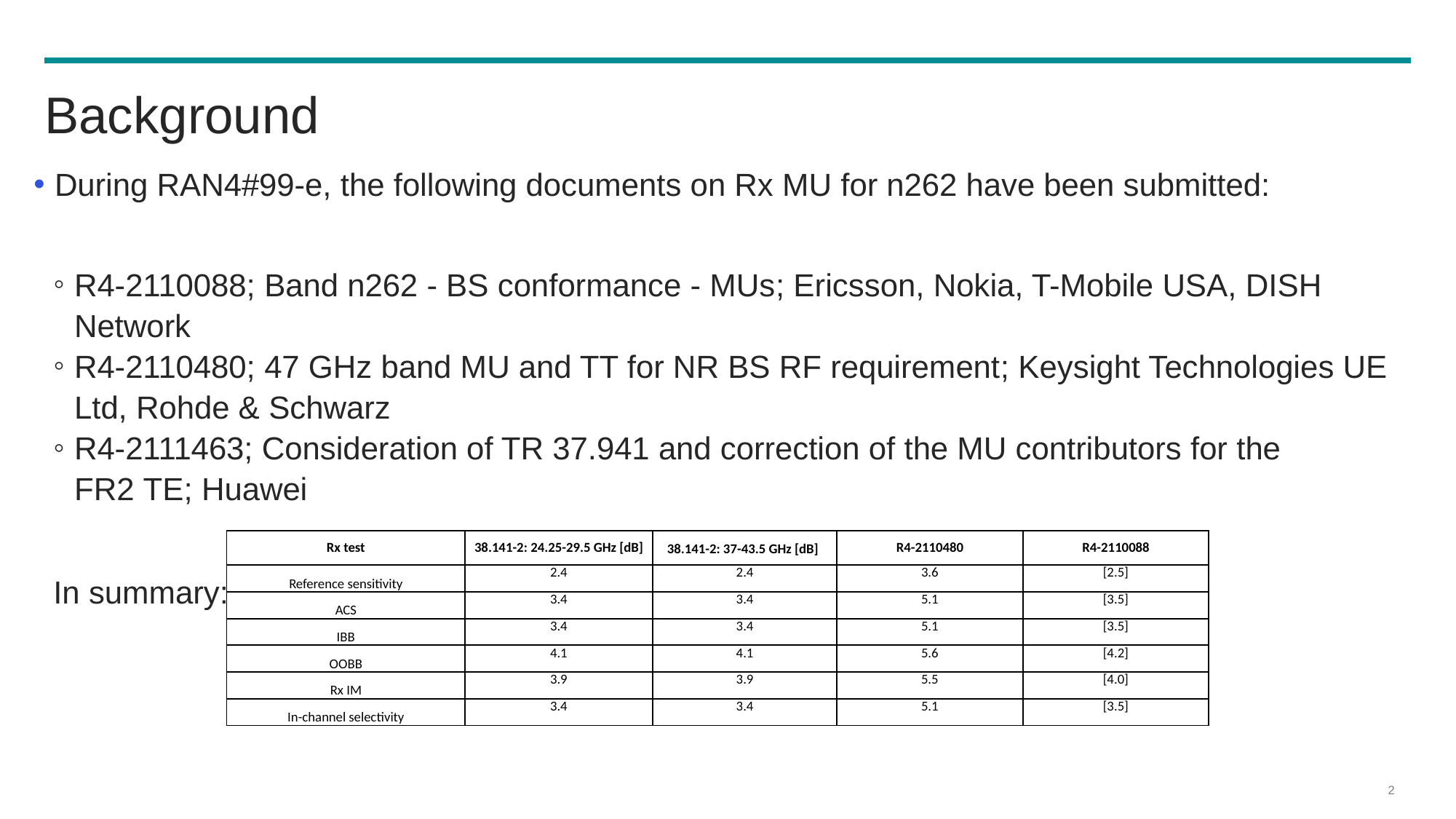

# Background
During RAN4#99-e, the following documents on Rx MU for n262 have been submitted:

R4-2110088; Band n262 - BS conformance - MUs; Ericsson, Nokia, T-Mobile USA, DISH Network
R4-2110480; 47 GHz band MU and TT for NR BS RF requirement; Keysight Technologies UE Ltd, Rohde & Schwarz
R4-2111463; Consideration of TR 37.941 and correction of the MU contributors for the FR2 TE; Huawei

In summary:

| Rx test | 38.141-2: 24.25-29.5 GHz [dB] | 38.141-2: 37-43.5 GHz [dB] | R4-2110480 | R4-2110088 |
| --- | --- | --- | --- | --- |
| Reference sensitivity | 2.4 | 2.4 | 3.6 | [2.5] |
| ACS | 3.4 | 3.4 | 5.1 | [3.5] |
| IBB | 3.4 | 3.4 | 5.1 | [3.5] |
| OOBB | 4.1 | 4.1 | 5.6 | [4.2] |
| Rx IM | 3.9 | 3.9 | 5.5 | [4.0] |
| In-channel selectivity | 3.4 | 3.4 | 5.1 | [3.5] |